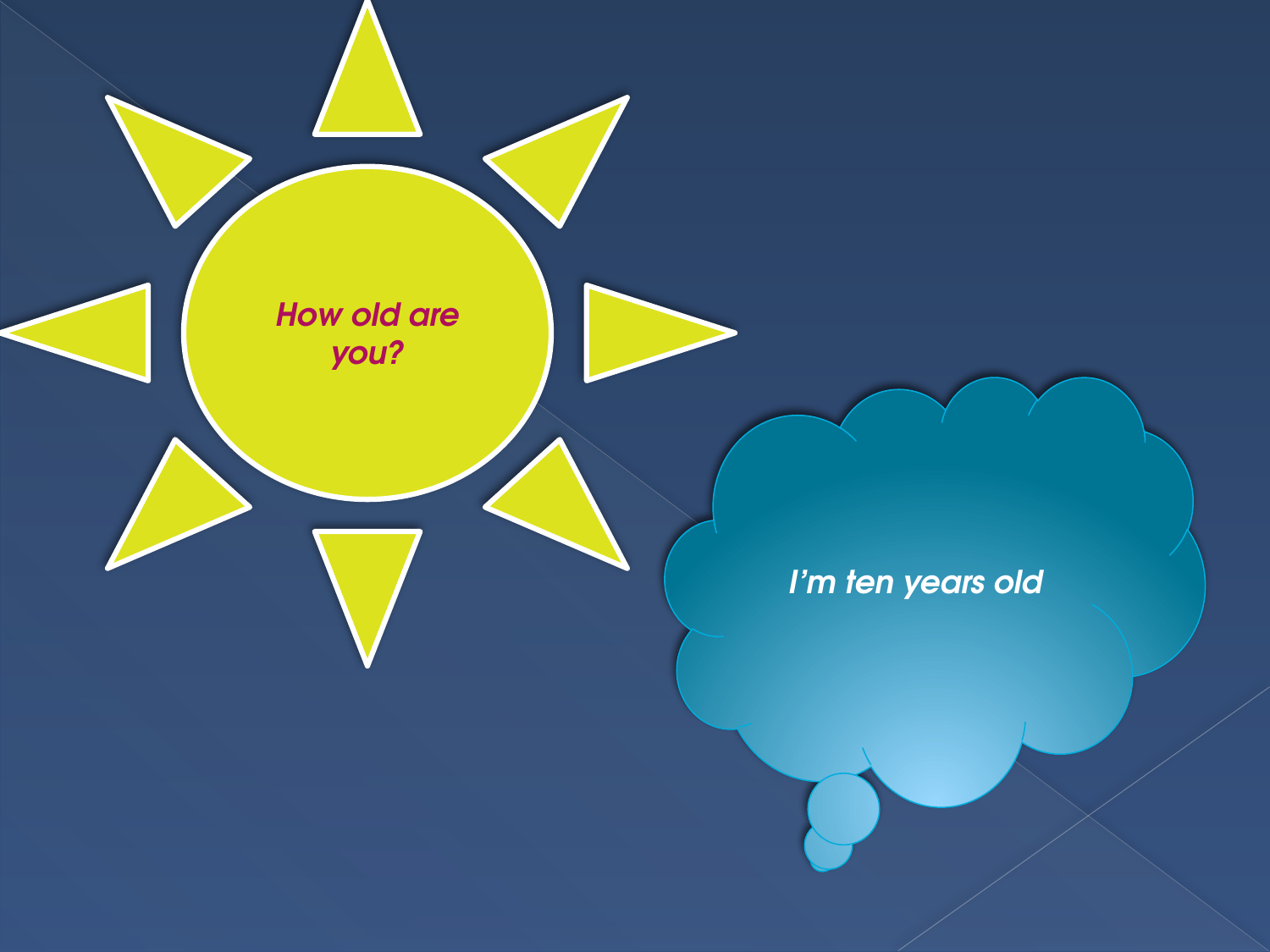

How old are you?
I’m ten years old